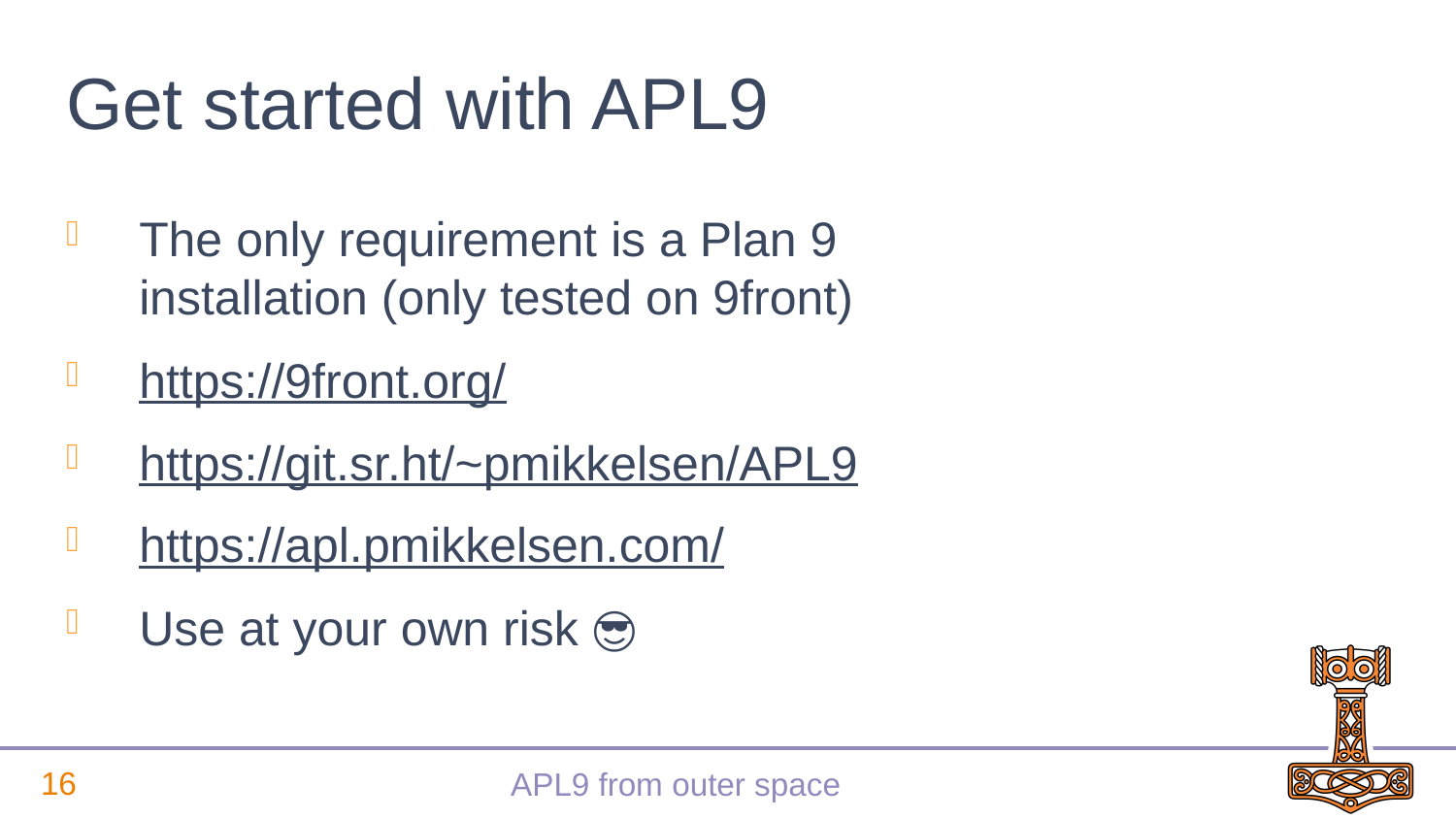

# Get started with APL9
The only requirement is a Plan 9 installation (only tested on 9front)
https://9front.org/
https://git.sr.ht/~pmikkelsen/APL9
https://apl.pmikkelsen.com/
Use at your own risk 😎

16